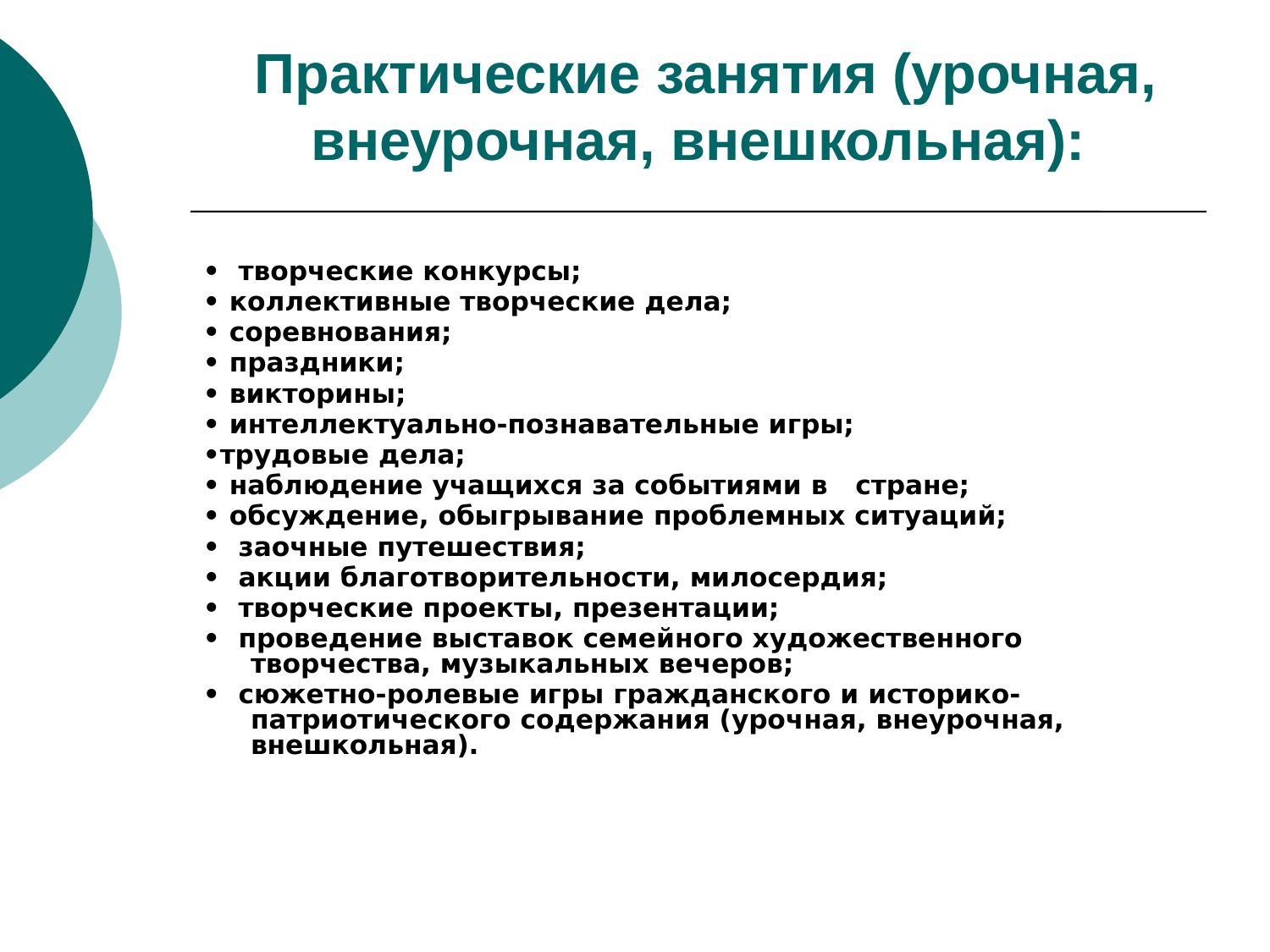

# Практические занятия (урочная, внеурочная, внешкольная):
•  творческие конкурсы;
• коллективные творческие дела;
• соревнования;
• праздники;
• викторины;
• интеллектуально-познавательные игры;
•трудовые дела;
• наблюдение учащихся за событиями в   стране;
• обсуждение, обыгрывание проблемных ситуаций;
•  заочные путешествия;
•  акции благотворительности, милосердия;
•  творческие проекты, презентации;
•  проведение выставок семейного художественного творчества, музыкальных вечеров;
•  сюжетно-ролевые игры гражданского и историко-патриотического содержания (урочная, внеурочная, внешкольная).